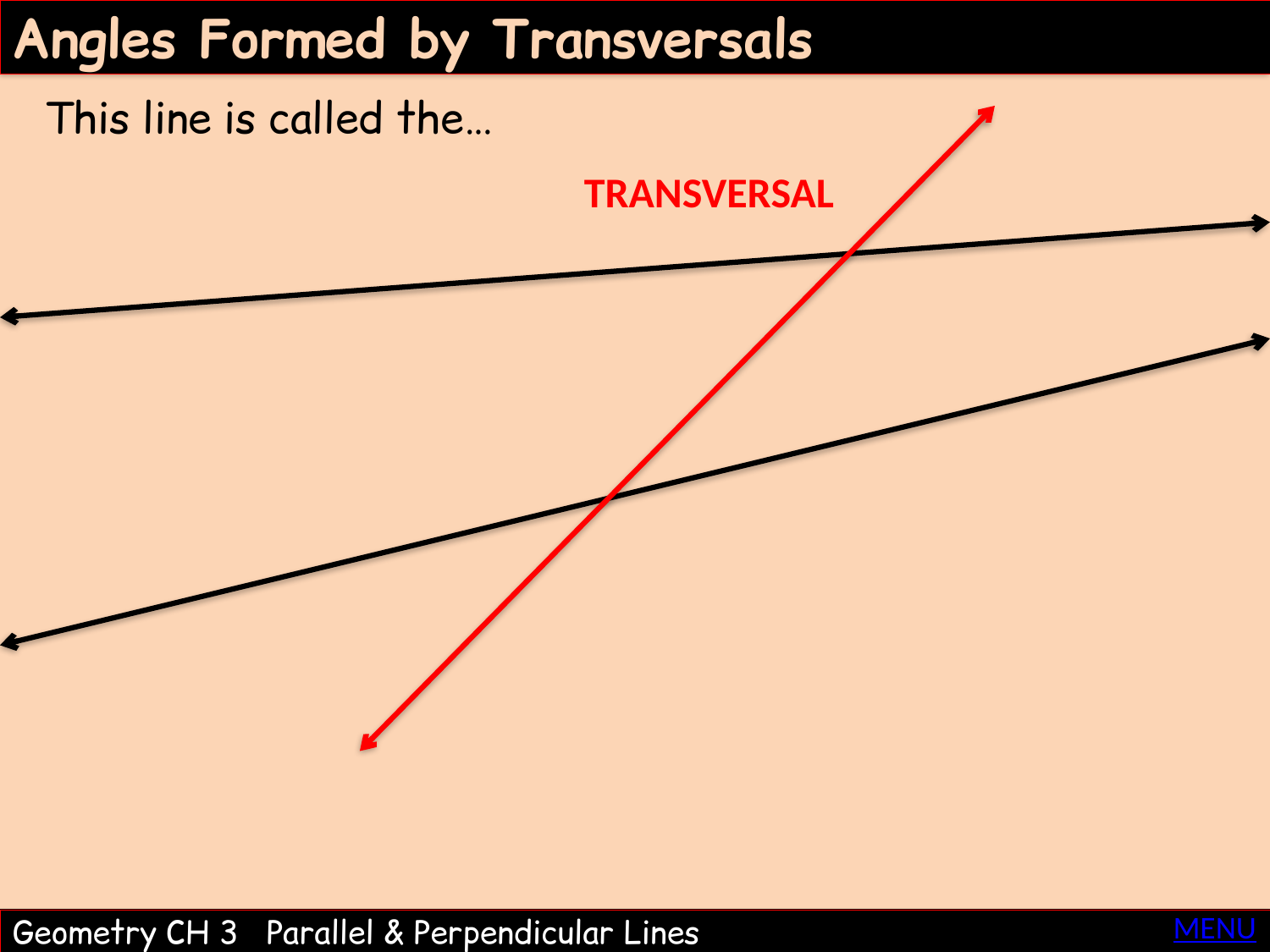

Angles Formed by Transversals
This line is called the…

TRANSVERSAL

MENU
Geometry CH 3	Parallel & Perpendicular Lines